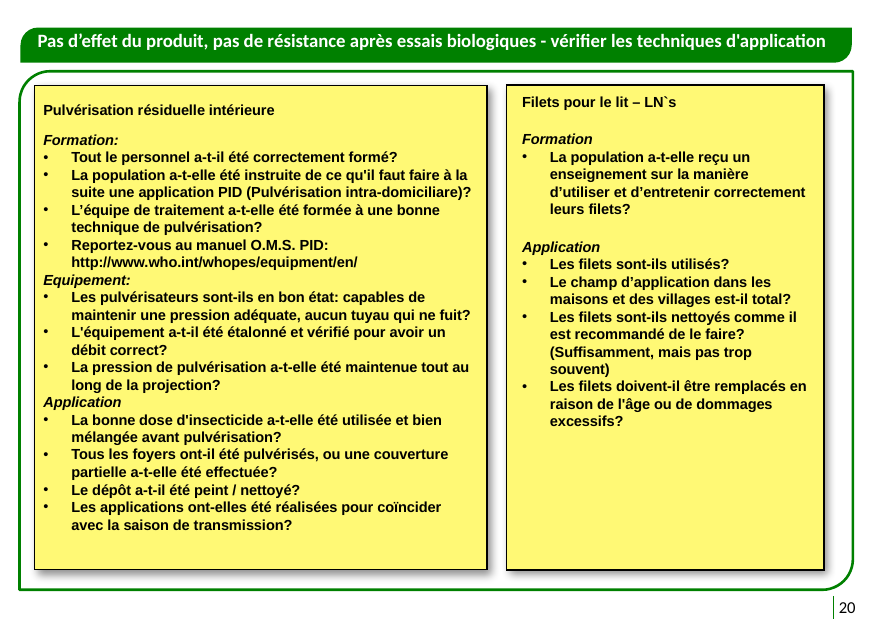

Pas d’effet du produit, pas de résistance après essais biologiques - vérifier les techniques d'application

Filets pour le lit – LN`s

Formation
La population a-t-elle reçu un enseignement sur la manière d’utiliser et d’entretenir correctement leurs filets?

Application
Les filets sont-ils utilisés?
Le champ d’application dans les maisons et des villages est-il total?
Les filets sont-ils nettoyés comme il est recommandé de le faire? (Suffisamment, mais pas trop souvent)
Les filets doivent-il être remplacés en raison de l'âge ou de dommages excessifs?

Pulvérisation résiduelle intérieure
Formation:
Tout le personnel a-t-il été correctement formé?
La population a-t-elle été instruite de ce qu'il faut faire à la suite une application PID (Pulvérisation intra-domiciliare)?
L’équipe de traitement a-t-elle été formée à une bonne technique de pulvérisation?
Reportez-vous au manuel O.M.S. PID:
http://www.who.int/whopes/equipment/en/
Equipement:
Les pulvérisateurs sont-ils en bon état: capables de maintenir une pression adéquate, aucun tuyau qui ne fuit?
L'équipement a-t-il été étalonné et vérifié pour avoir un débit correct?
La pression de pulvérisation a-t-elle été maintenue tout au long de la projection?
Application
La bonne dose d'insecticide a-t-elle été utilisée et bien mélangée avant pulvérisation?
Tous les foyers ont-il été pulvérisés, ou une couverture partielle a-t-elle été effectuée?
Le dépôt a-t-il été peint / nettoyé?
Les applications ont-elles été réalisées pour coïncider avec la saison de transmission?
20